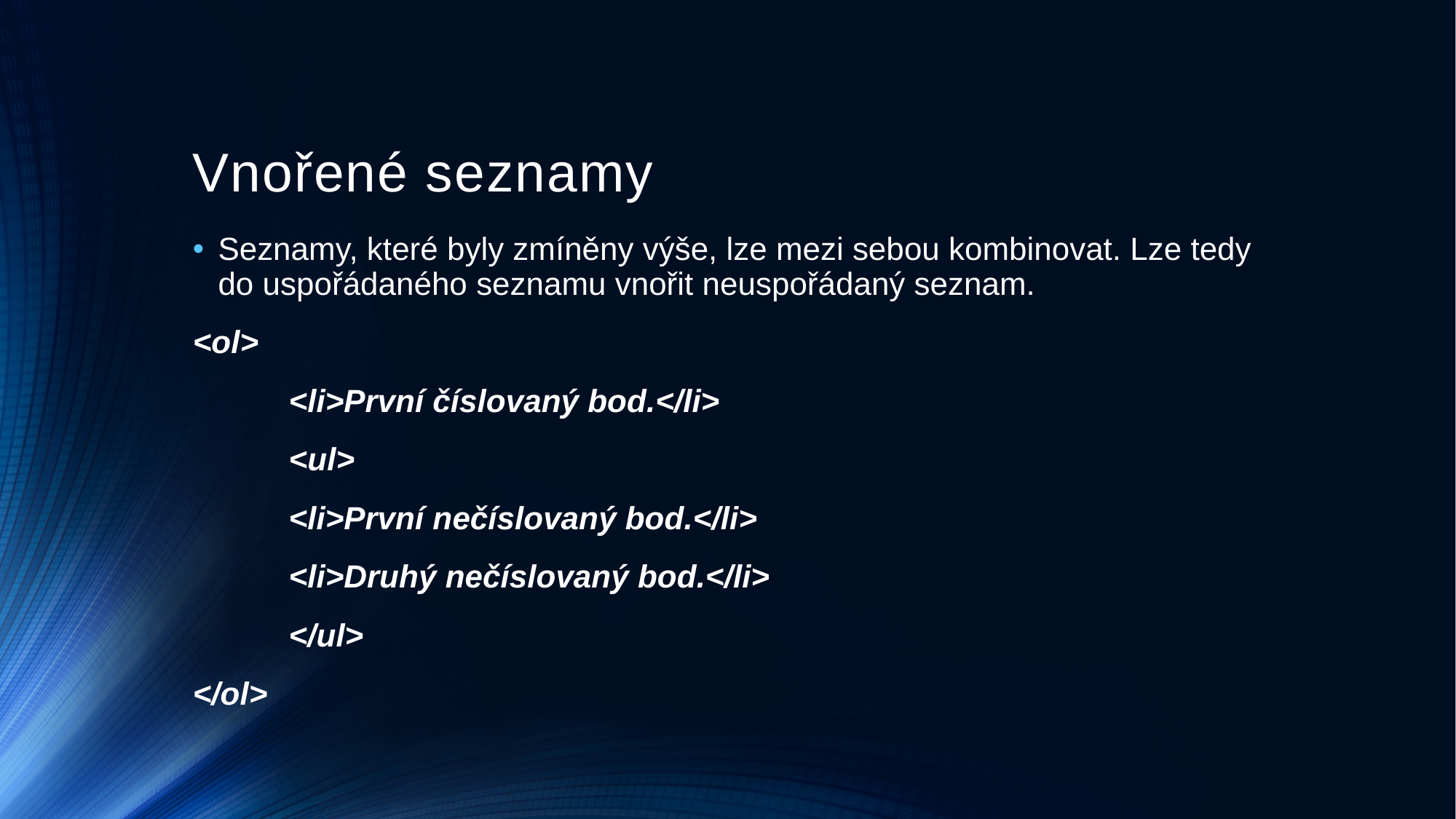

# Vnořené seznamy
Seznamy, které byly zmíněny výše, lze mezi sebou kombinovat. Lze tedy do uspořádaného seznamu vnořit neuspořádaný seznam.
<ol>
	<li>První číslovaný bod.</li>
		<ul>
			<li>První nečíslovaný bod.</li>
			<li>Druhý nečíslovaný bod.</li>
		</ul>
</ol>